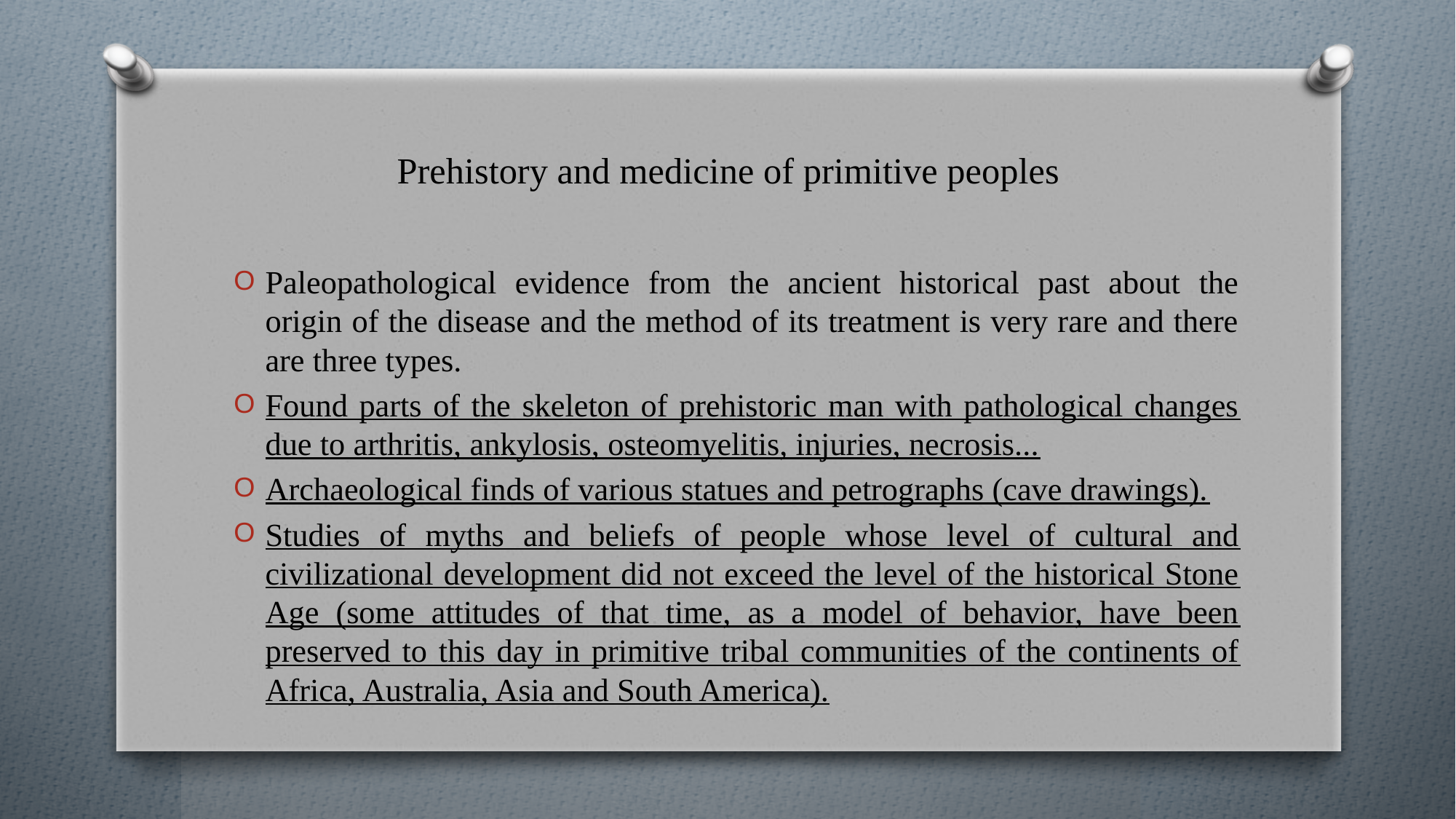

# Prehistory and medicine of primitive peoples
Paleopathological evidence from the ancient historical past about the origin of the disease and the method of its treatment is very rare and there are three types.
Found parts of the skeleton of prehistoric man with pathological changes due to arthritis, ankylosis, osteomyelitis, injuries, necrosis...
Archaeological finds of various statues and petrographs (cave drawings).
Studies of myths and beliefs of people whose level of cultural and civilizational development did not exceed the level of the historical Stone Age (some attitudes of that time, as a model of behavior, have been preserved to this day in primitive tribal communities of the continents of Africa, Australia, Asia and South America).